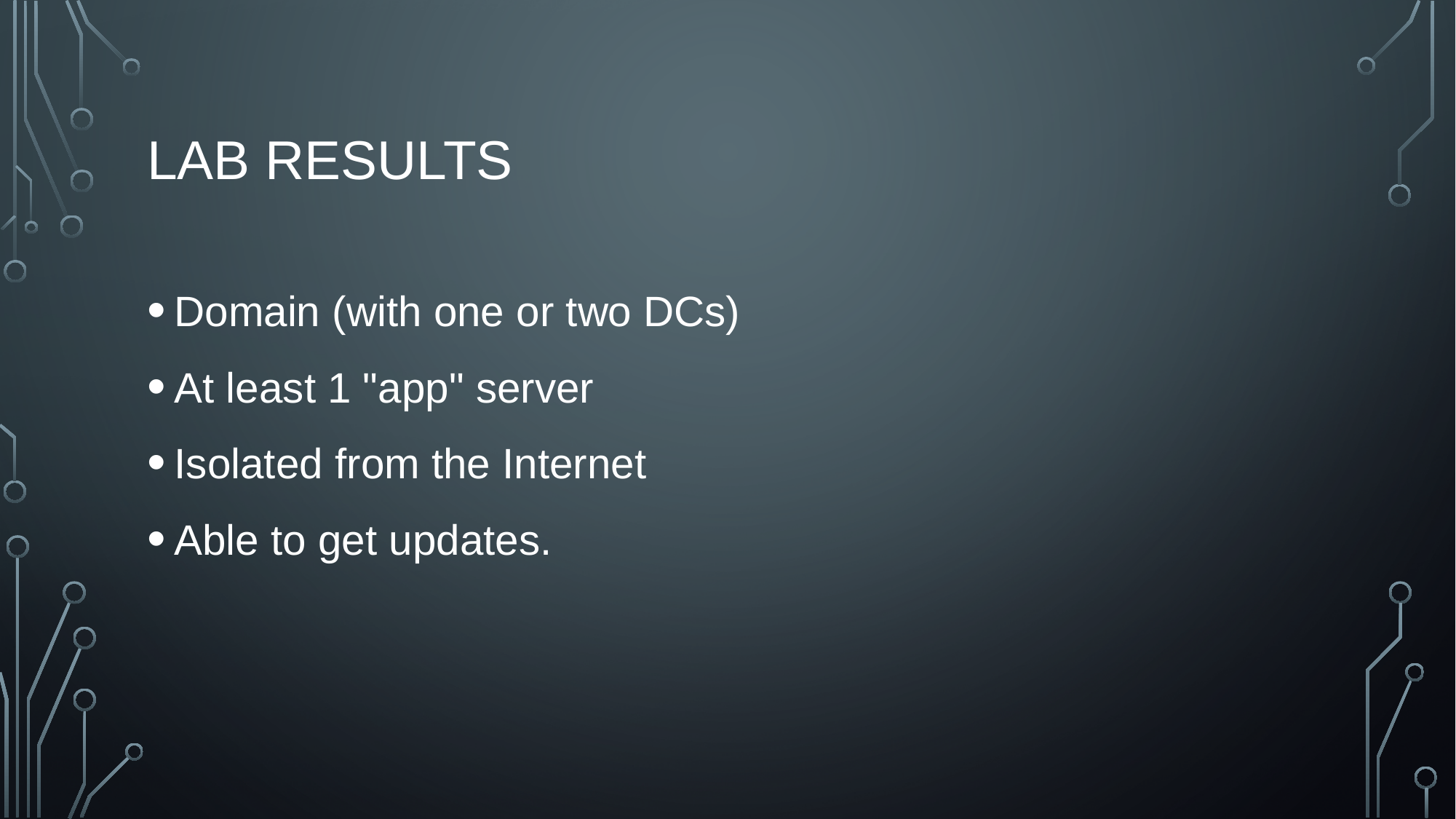

# Lab Results
Domain (with one or two DCs)
At least 1 "app" server
Isolated from the Internet
Able to get updates.